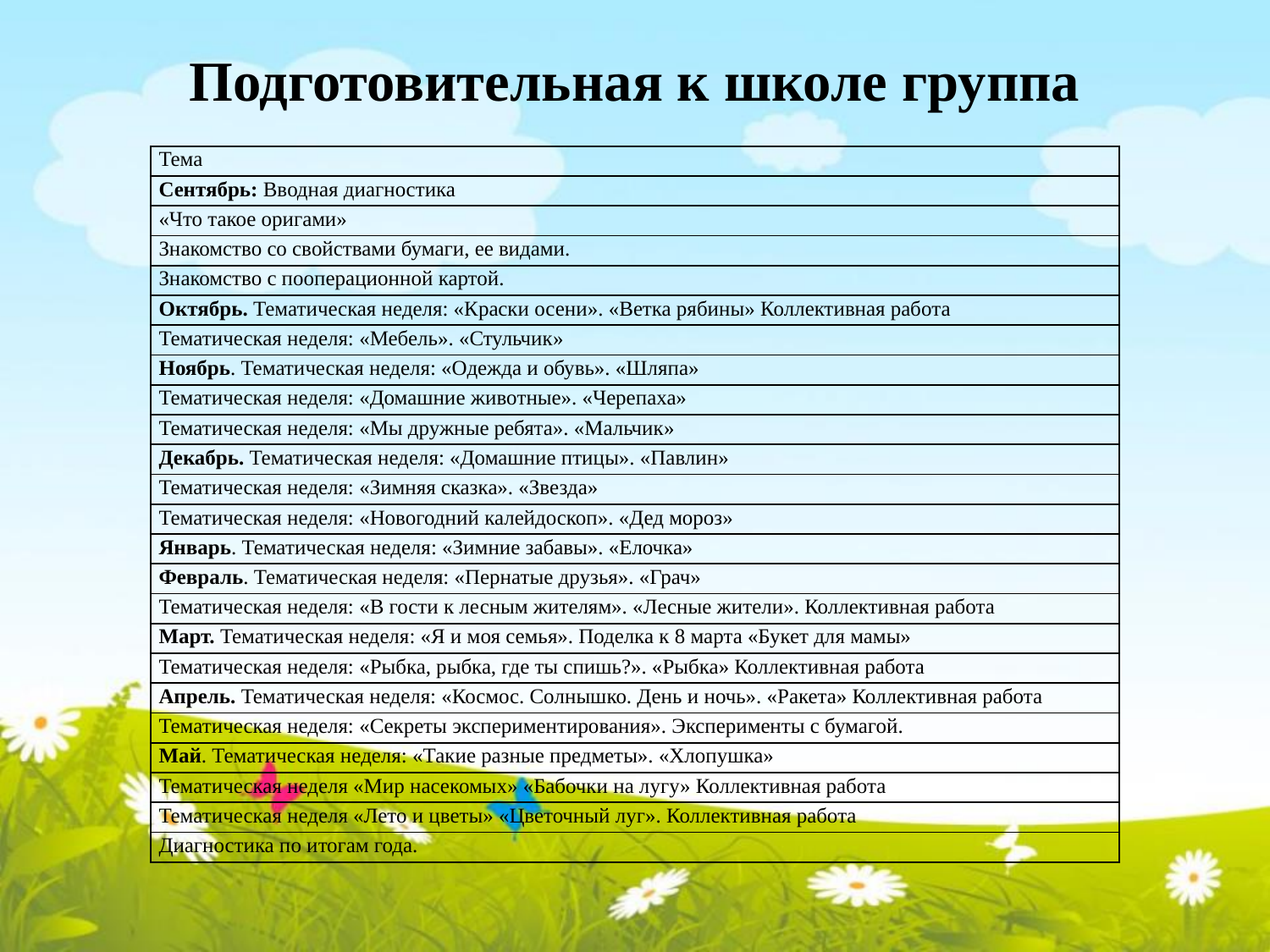

Подготовительная к школе группа
| Тема |
| --- |
| Сентябрь: Вводная диагностика |
| «Что такое оригами» |
| Знакомство со свойствами бумаги, ее видами. |
| Знакомство с пооперационной картой. |
| Октябрь. Тематическая неделя: «Краски осени». «Ветка рябины» Коллективная работа |
| Тематическая неделя: «Мебель». «Стульчик» |
| Ноябрь. Тематическая неделя: «Одежда и обувь». «Шляпа» |
| Тематическая неделя: «Домашние животные». «Черепаха» |
| Тематическая неделя: «Мы дружные ребята». «Мальчик» |
| Декабрь. Тематическая неделя: «Домашние птицы». «Павлин» |
| Тематическая неделя: «Зимняя сказка». «Звезда» |
| Тематическая неделя: «Новогодний калейдоскоп». «Дед мороз» |
| Январь. Тематическая неделя: «Зимние забавы». «Елочка» |
| Февраль. Тематическая неделя: «Пернатые друзья». «Грач» |
| Тематическая неделя: «В гости к лесным жителям». «Лесные жители». Коллективная работа |
| Март. Тематическая неделя: «Я и моя семья». Поделка к 8 марта «Букет для мамы» |
| Тематическая неделя: «Рыбка, рыбка, где ты спишь?». «Рыбка» Коллективная работа |
| Апрель. Тематическая неделя: «Космос. Солнышко. День и ночь». «Ракета» Коллективная работа |
| Тематическая неделя: «Секреты экспериментирования». Эксперименты с бумагой. |
| Май. Тематическая неделя: «Такие разные предметы». «Хлопушка» |
| Тематическая неделя «Мир насекомых» «Бабочки на лугу» Коллективная работа |
| Тематическая неделя «Лето и цветы» «Цветочный луг». Коллективная работа |
| Диагностика по итогам года. |